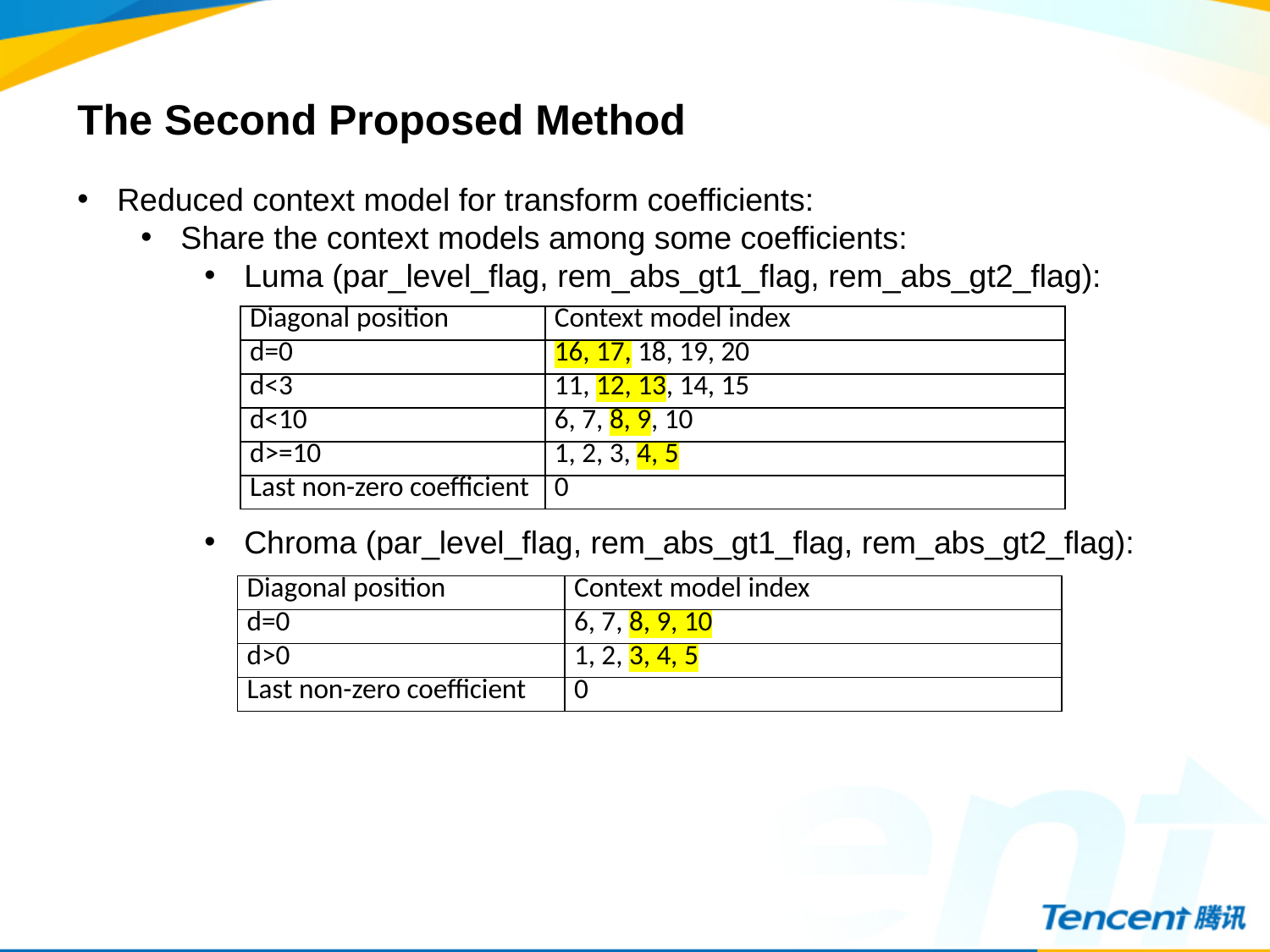

The Second Proposed Method
Reduced context model for transform coefficients:
Share the context models among some coefficients:
Luma (par_level_flag, rem_abs_gt1_flag, rem_abs_gt2_flag):

Chroma (par_level_flag, rem_abs_gt1_flag, rem_abs_gt2_flag):

| Diagonal position | Context model index |
| --- | --- |
| d=0 | 16, 17, 18, 19, 20 |
| d<3 | 11, 12, 13, 14, 15 |
| d<10 | 6, 7, 8, 9, 10 |
| d>=10 | 1, 2, 3, 4, 5 |
| Last non-zero coefficient | 0 |
| Diagonal position | Context model index |
| --- | --- |
| d=0 | 6, 7, 8, 9, 10 |
| d>0 | 1, 2, 3, 4, 5 |
| Last non-zero coefficient | 0 |